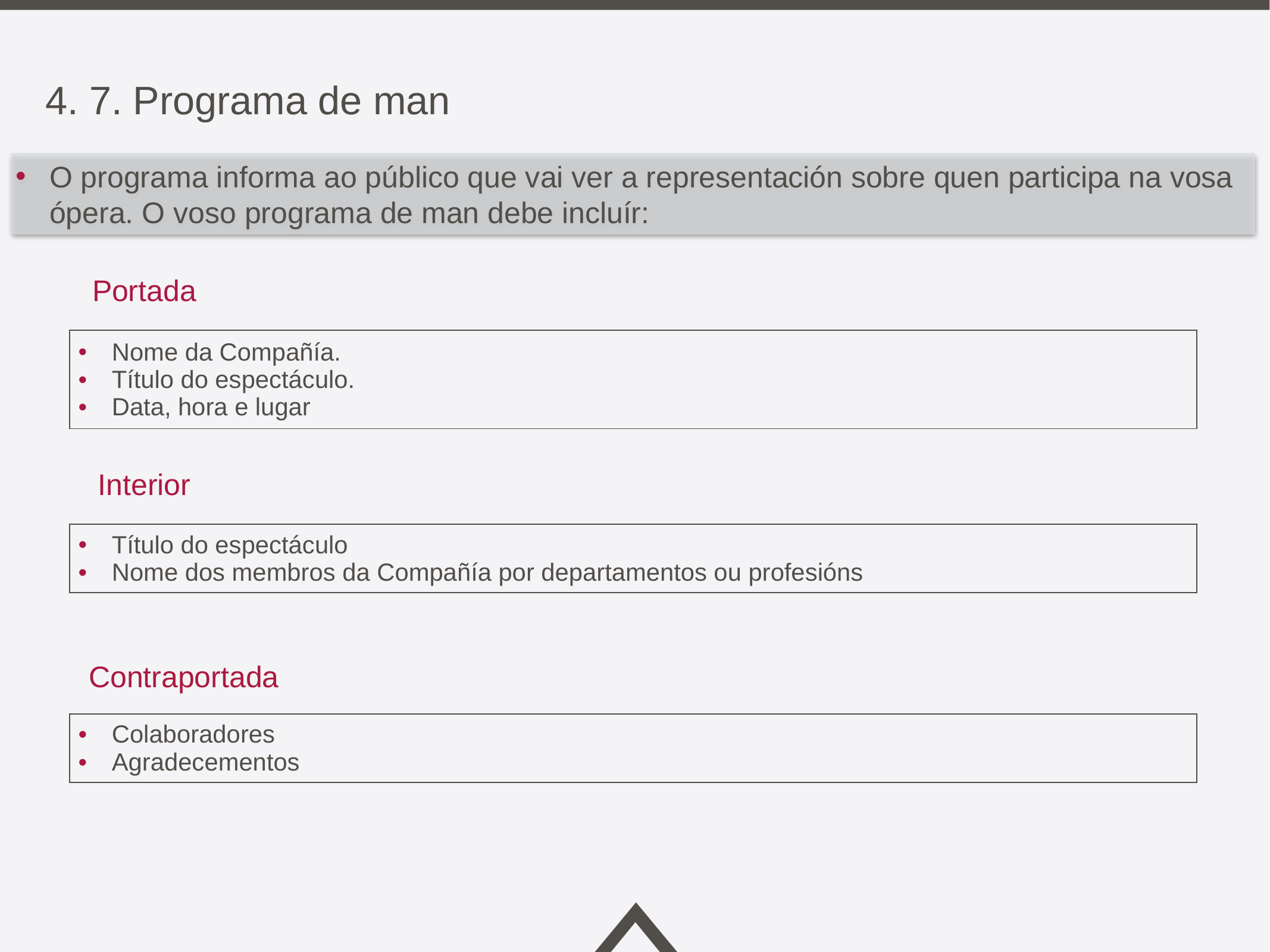

4. 7. Programa de man
O programa informa ao público que vai ver a representación sobre quen participa na vosa
ópera. O voso programa de man debe incluír:
Portada
| Nome da Compañía. Título do espectáculo. Data, hora e lugar |
| --- |
Interior
| Título do espectáculo Nome dos membros da Compañía por departamentos ou profesións |
| --- |
Contraportada
| Colaboradores Agradecementos |
| --- |